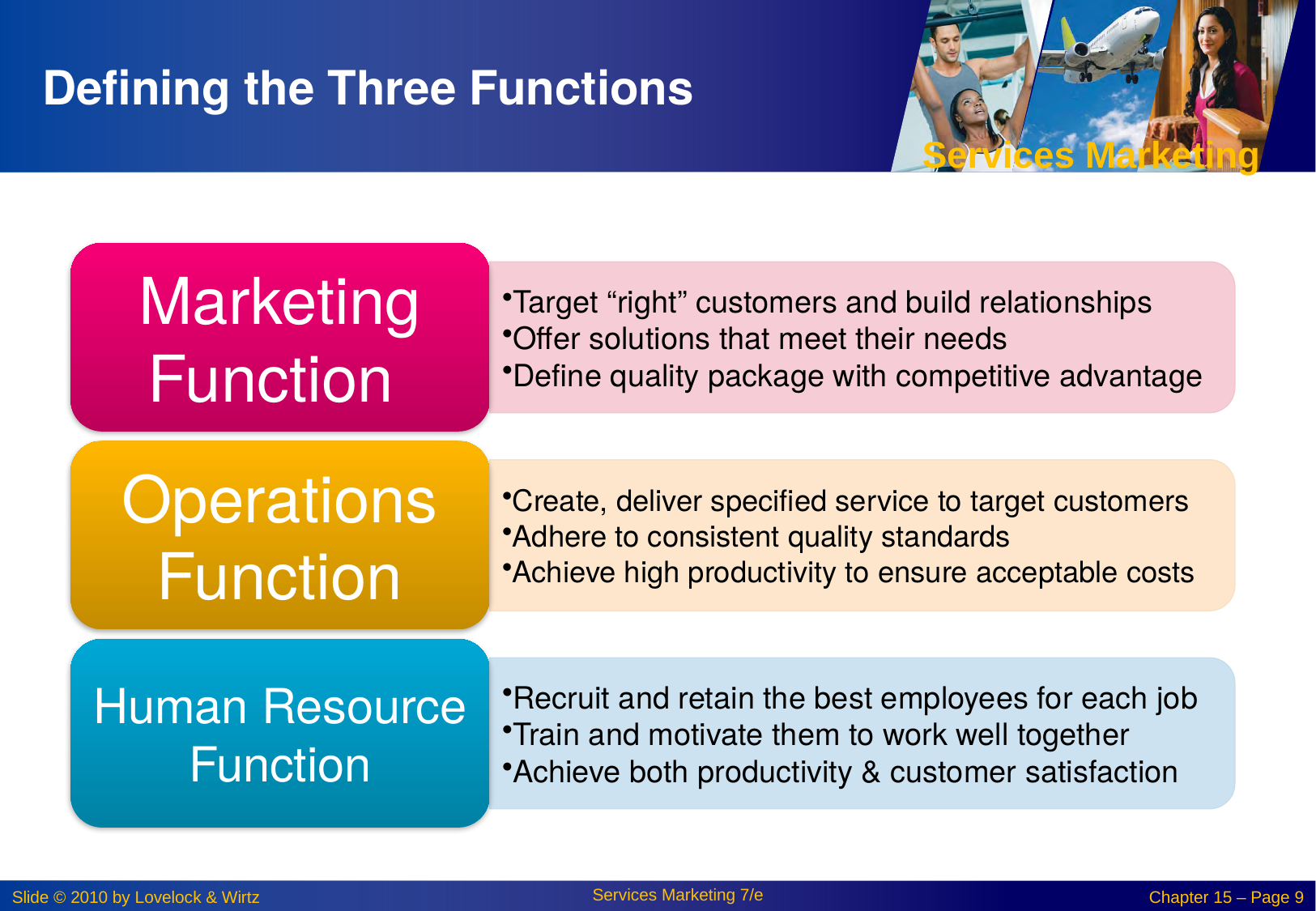

# Defining the Three Functions
Marketing Function
Operations Function
Human Resource Function
Target “right” customers and build relationships
Offer solutions that meet their needs
Define quality package with competitive advantage
Create, deliver specified service to target customers
Adhere to consistent quality standards
Achieve high productivity to ensure acceptable costs
Recruit and retain the best employees for each job
Train and motivate them to work well together
Achieve both productivity & customer satisfaction